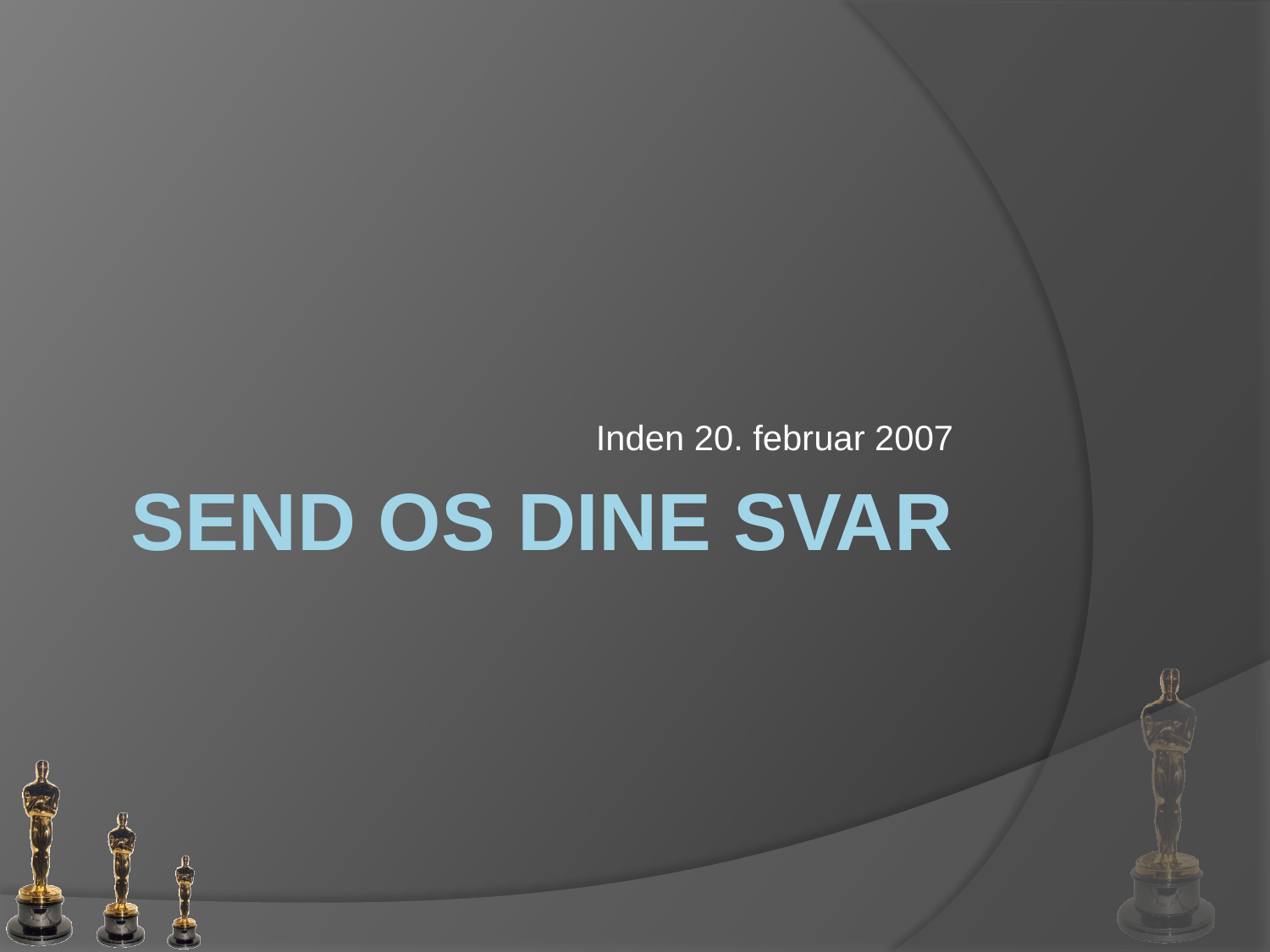

Inden 20. februar 2007
# Send Os Dine Svar